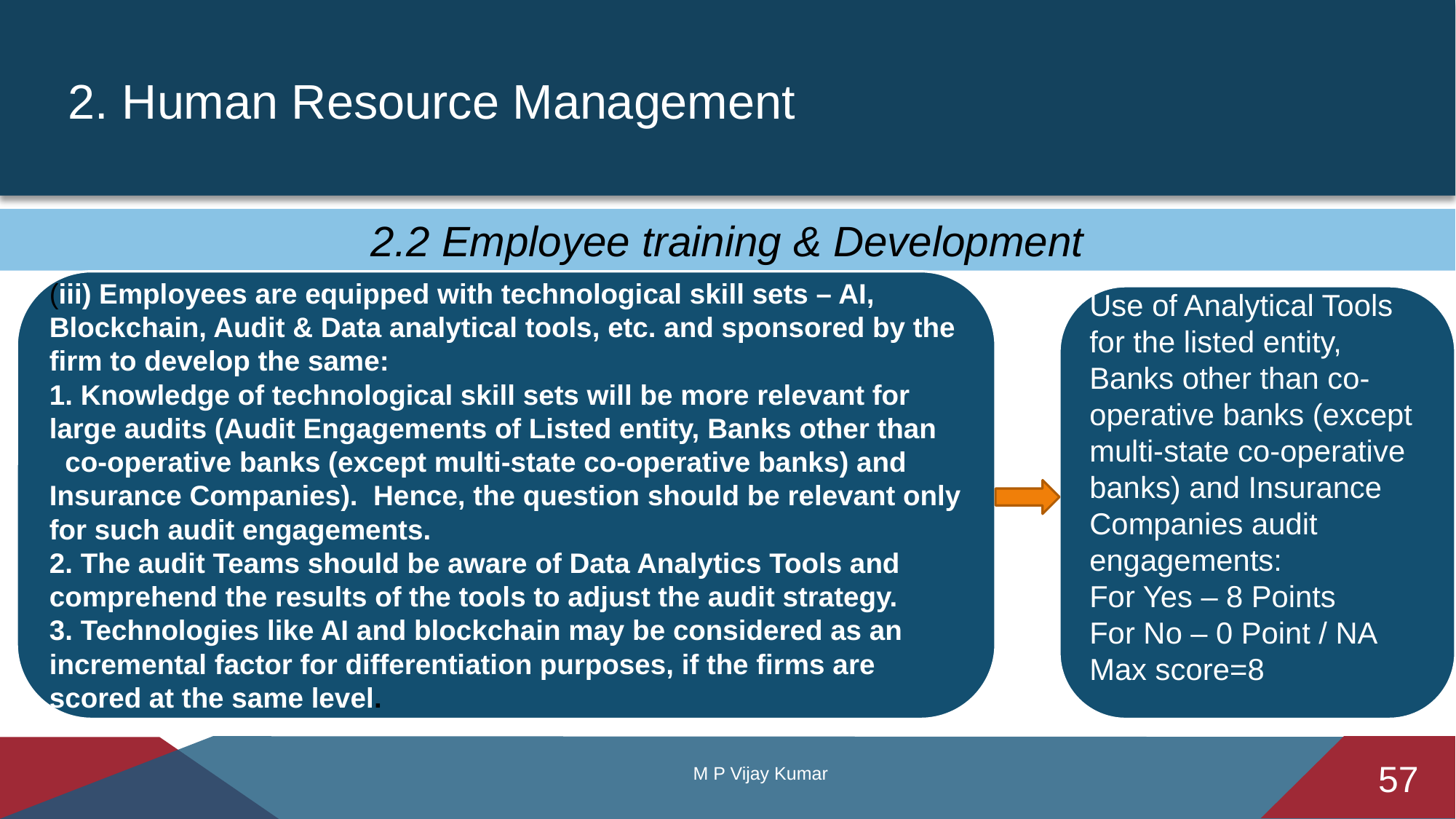

2. Human Resource Management
2.2 Employee training & Development

(iii) Employees are equipped with technological skill sets – AI, Blockchain, Audit & Data analytical tools, etc. and sponsored by the firm to develop the same:
1. Knowledge of technological skill sets will be more relevant for large audits (Audit Engagements of Listed entity, Banks other than      co-operative banks (except multi-state co-operative banks) and Insurance Companies).  Hence, the question should be relevant only for such audit engagements.
2. The audit Teams should be aware of Data Analytics Tools and comprehend the results of the tools to adjust the audit strategy.
3. Technologies like AI and blockchain may be considered as an incremental factor for differentiation purposes, if the firms are scored at the same level.

Use of Analytical Tools for the listed entity, Banks other than co-operative banks (except multi-state co-operative banks) and Insurance Companies audit engagements:
For Yes – 8 Points
For No – 0 Point / NA
Max score=8